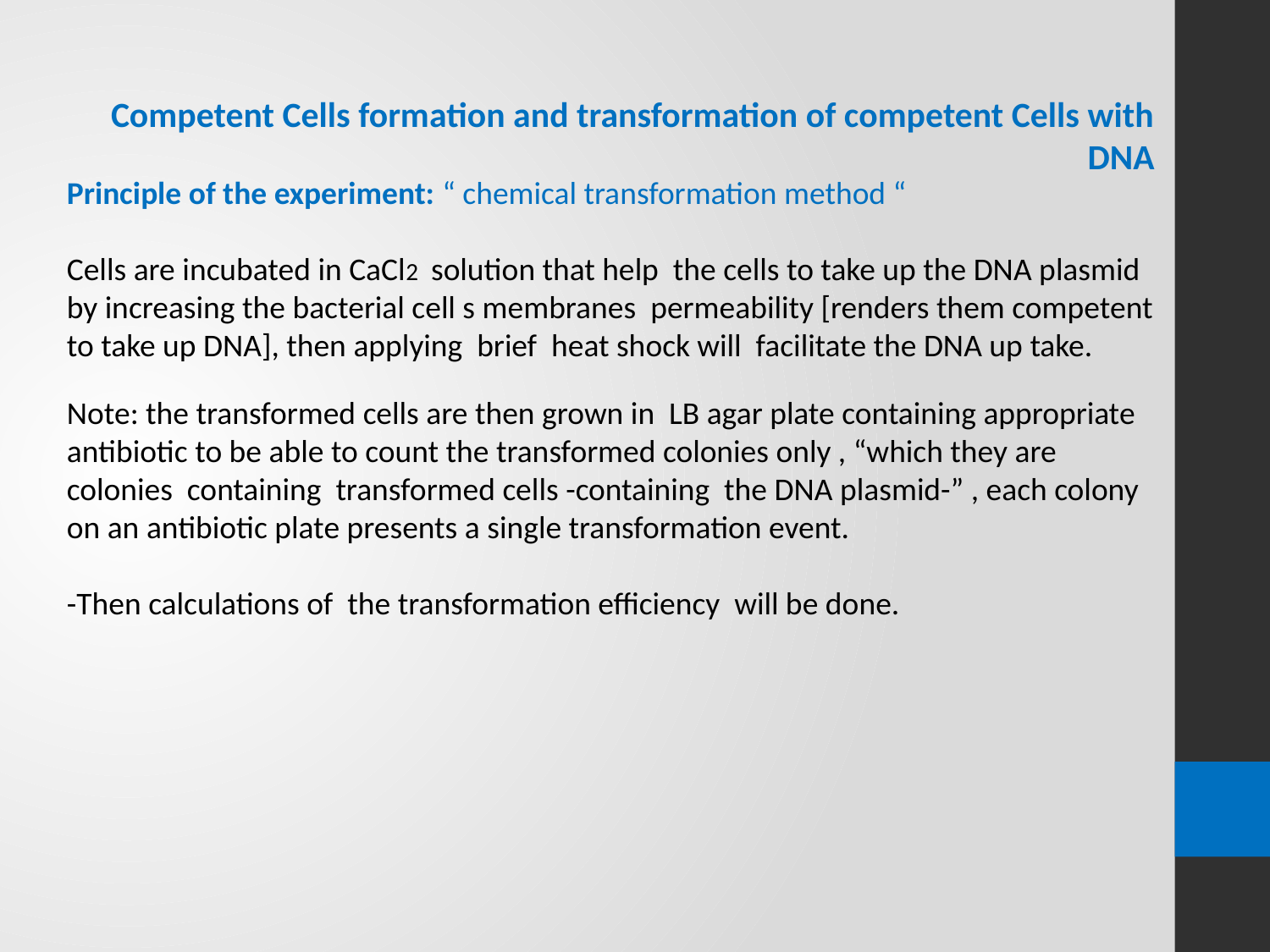

Competent Cells formation and transformation of competent Cells with DNA
Principle of the experiment: “ chemical transformation method “

Cells are incubated in CaCl2  solution that help  the cells to take up the DNA plasmid by increasing the bacterial cell s membranes  permeability [renders them competent to take up DNA], then applying  brief  heat shock will  facilitate the DNA up take.

Note: the transformed cells are then grown in  LB agar plate containing appropriate antibiotic to be able to count the transformed colonies only , “which they are colonies  containing  transformed cells -containing  the DNA plasmid-” , each colony on an antibiotic plate presents a single transformation event.

-Then calculations of  the transformation efficiency  will be done.